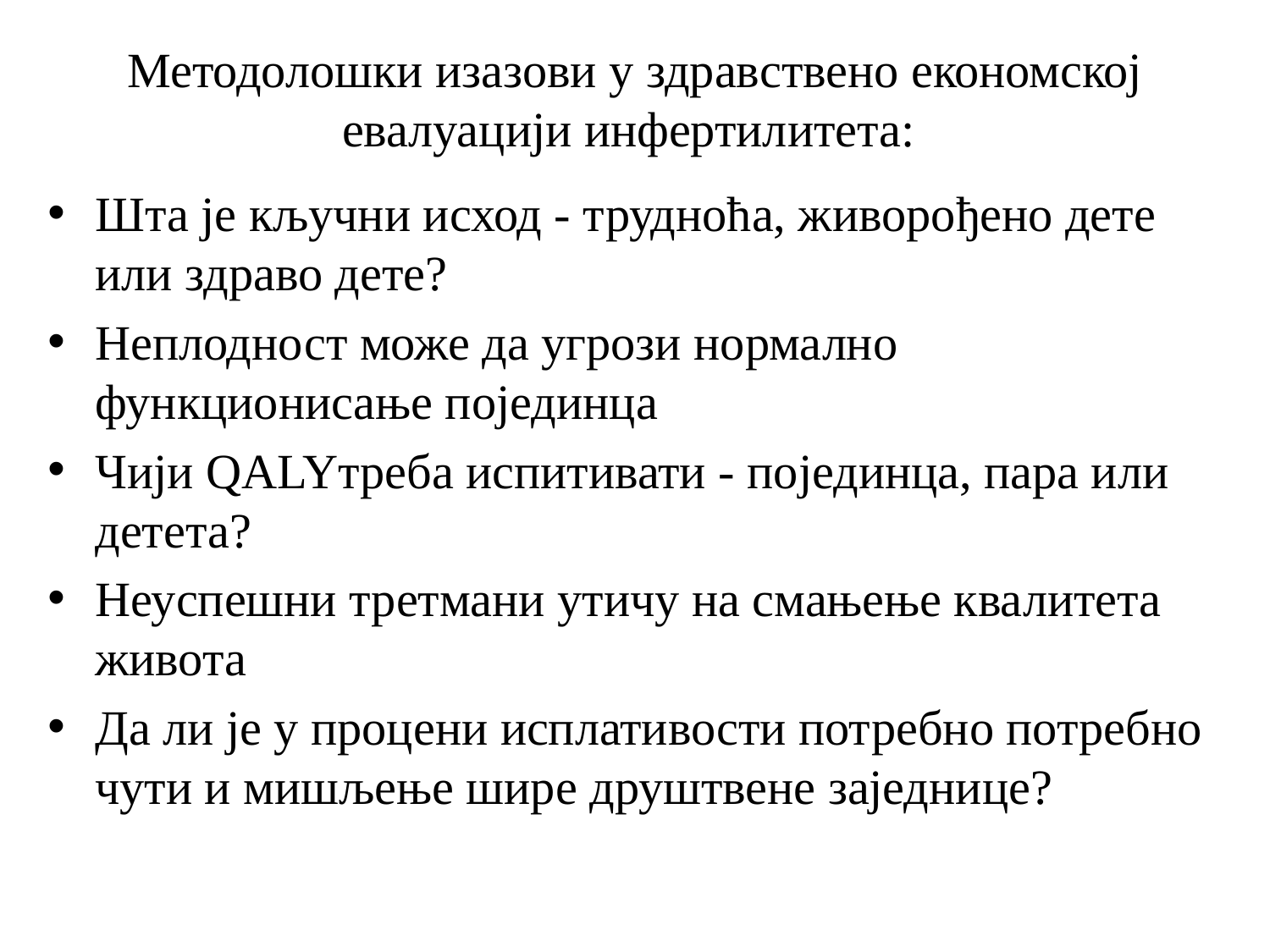

# Методолошки изазови у здравствено економској евалуацији инфертилитета:
Шта је кључни исход - трудноћа, живорођено дете или здраво дете?
Неплодност може да угрози нормално функционисање појединца
Чији QALYтреба испитивати - појединца, пара или детета?
Неуспешни третмани утичу на смањење квалитета живота
Да ли је у процени исплативости потребно потребно чути и мишљење шире друштвене заједнице?